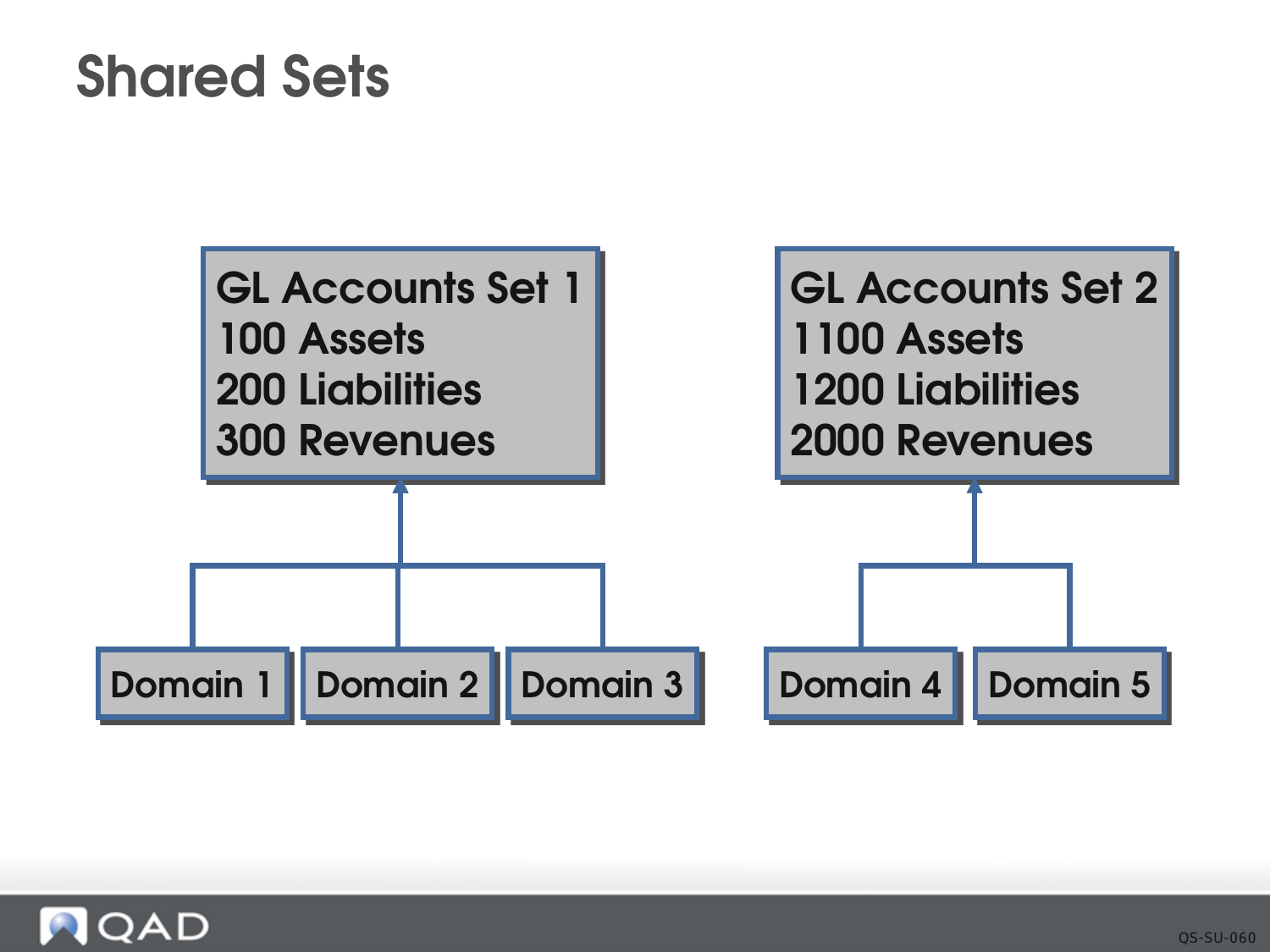

# Shared Sets
GL Accounts Set 1
100 Assets
200 Liabilities
300 Revenues
GL Accounts Set 2
1100 Assets
1200 Liabilities
2000 Revenues

Domain 1
Domain 2
Domain 3
Domain 4
Domain 5
QS-SU-060